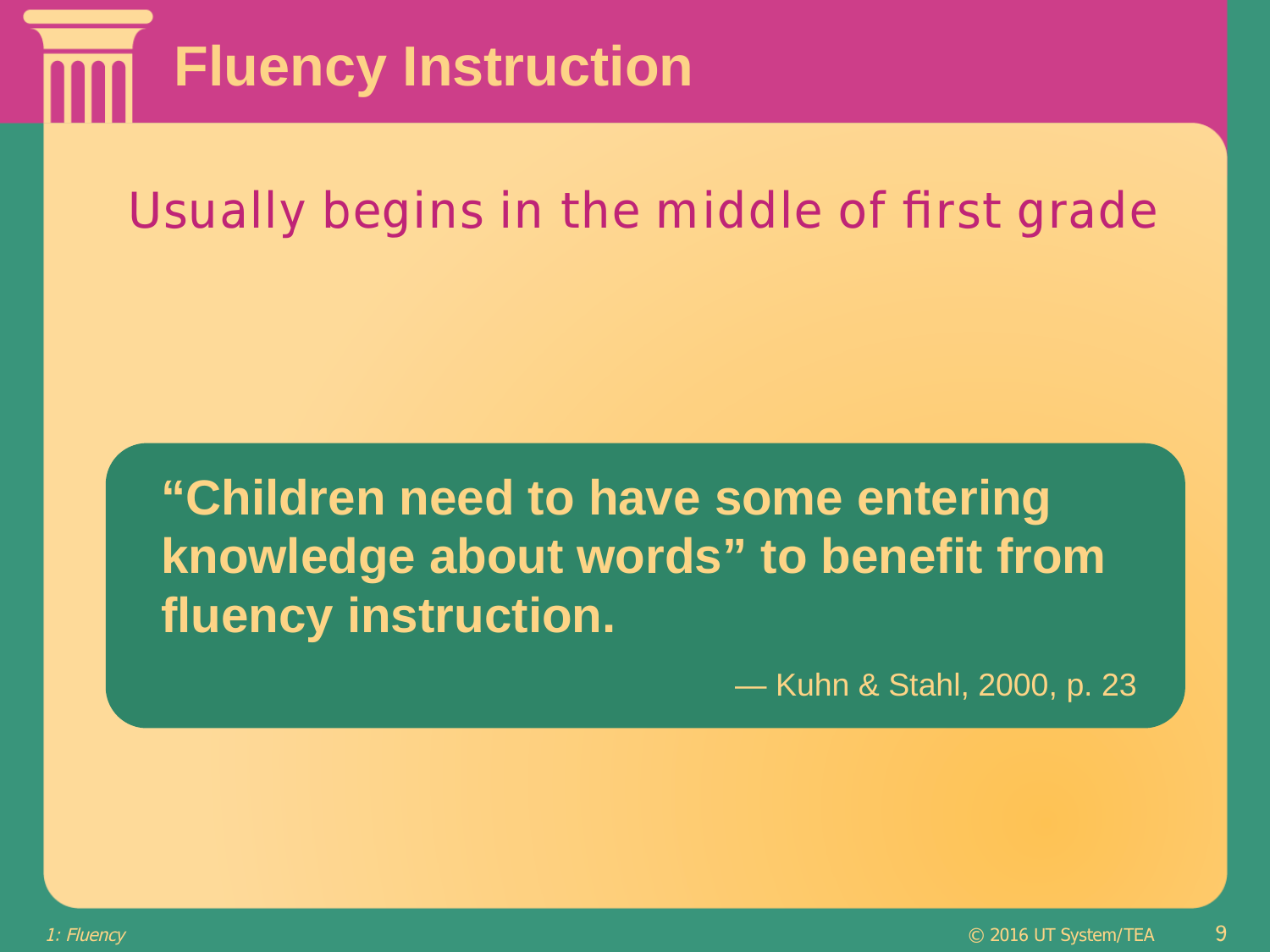

# Fluency Instruction
Usually begins in the middle of first grade

“Children need to have some entering knowledge about words” to benefit from fluency instruction.
— Kuhn & Stahl, 2000, p. 23